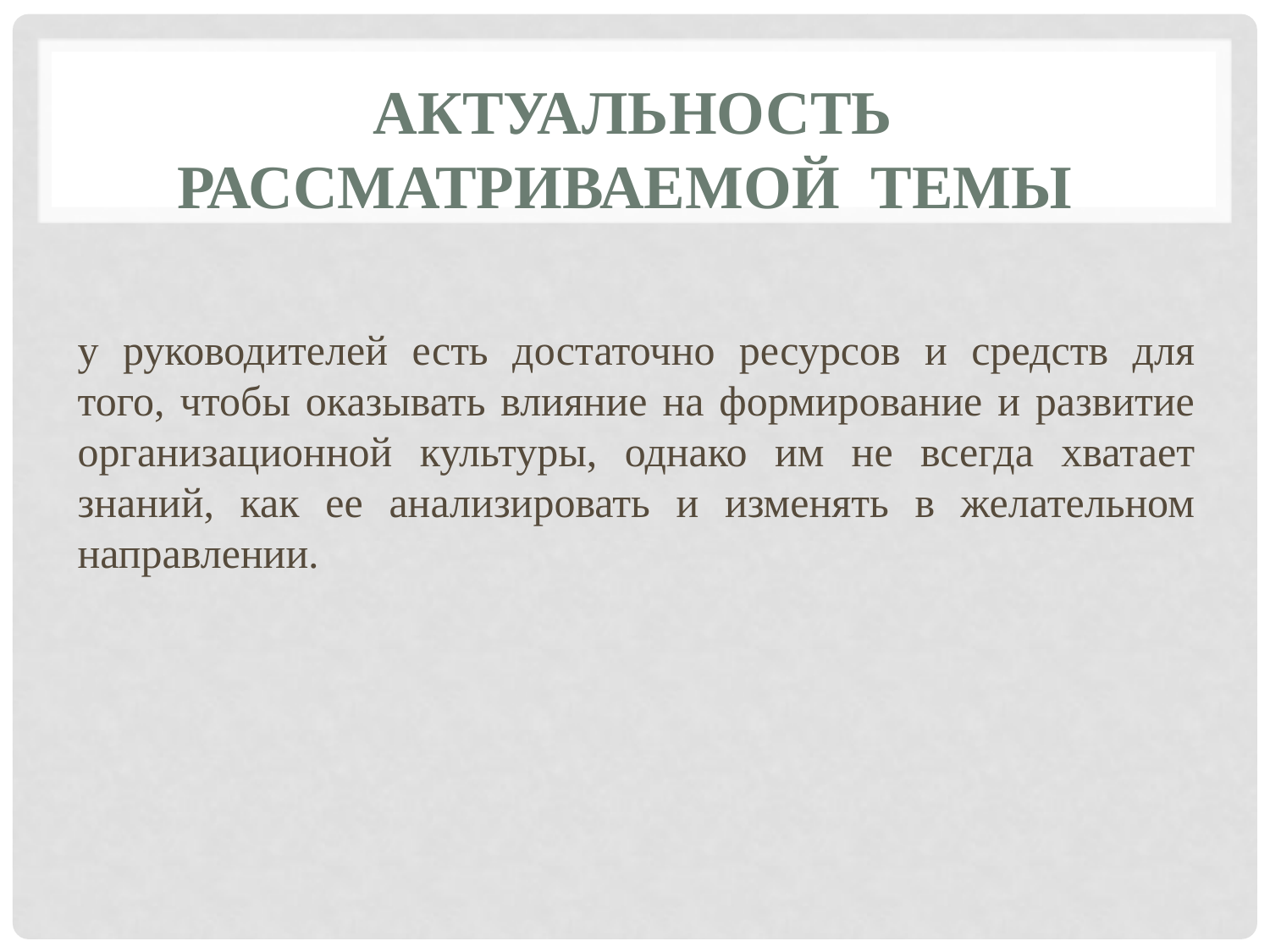

# Актуальность рассматриваемой  темы
у руководителей есть достаточно ресурсов и средств для того, чтобы оказывать влияние на формирование и развитие организационной культуры, однако им не всегда хватает знаний, как ее анализировать и изменять в желательном направлении.